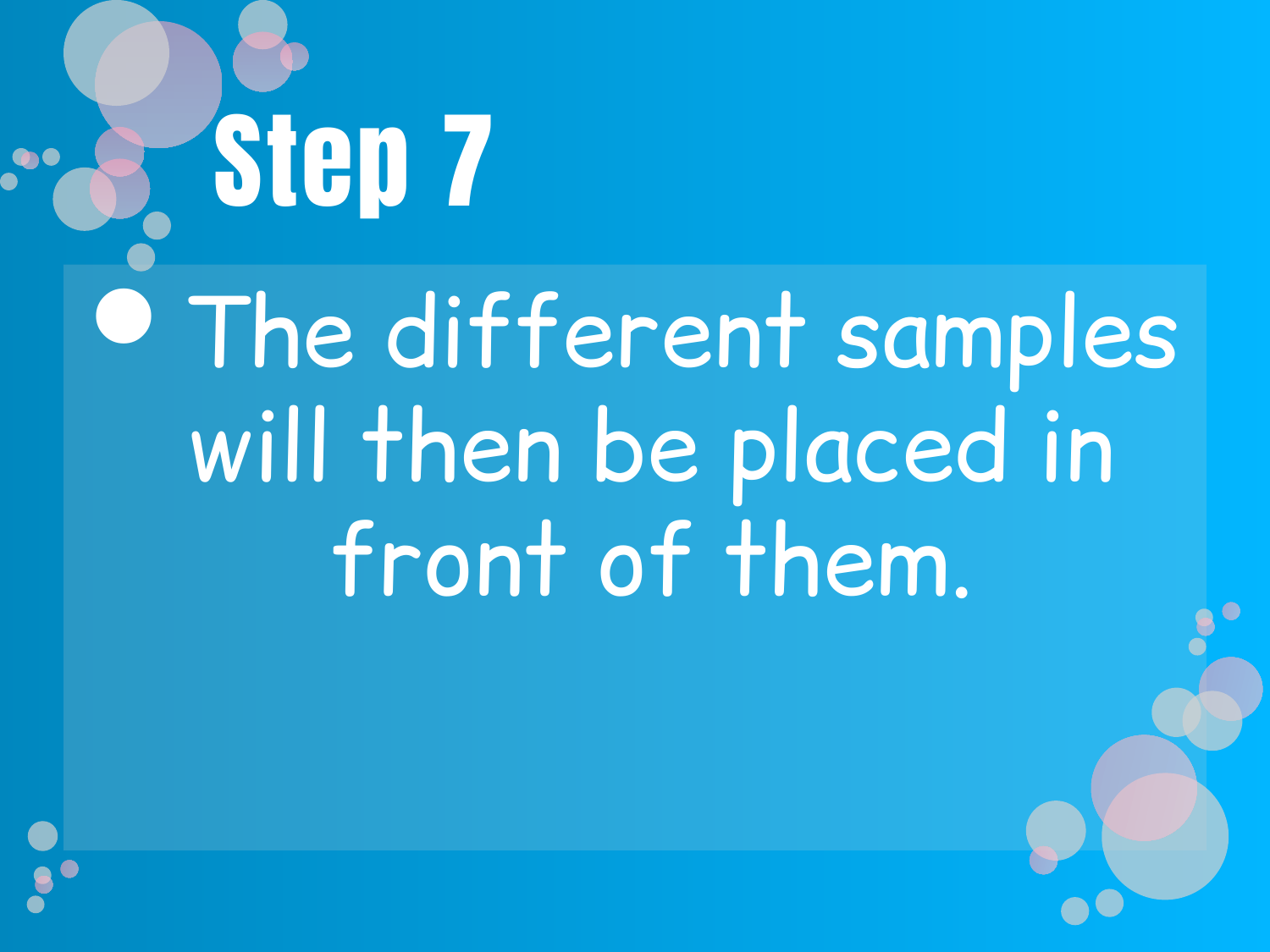

# Step 7
The different samples will then be placed in front of them.